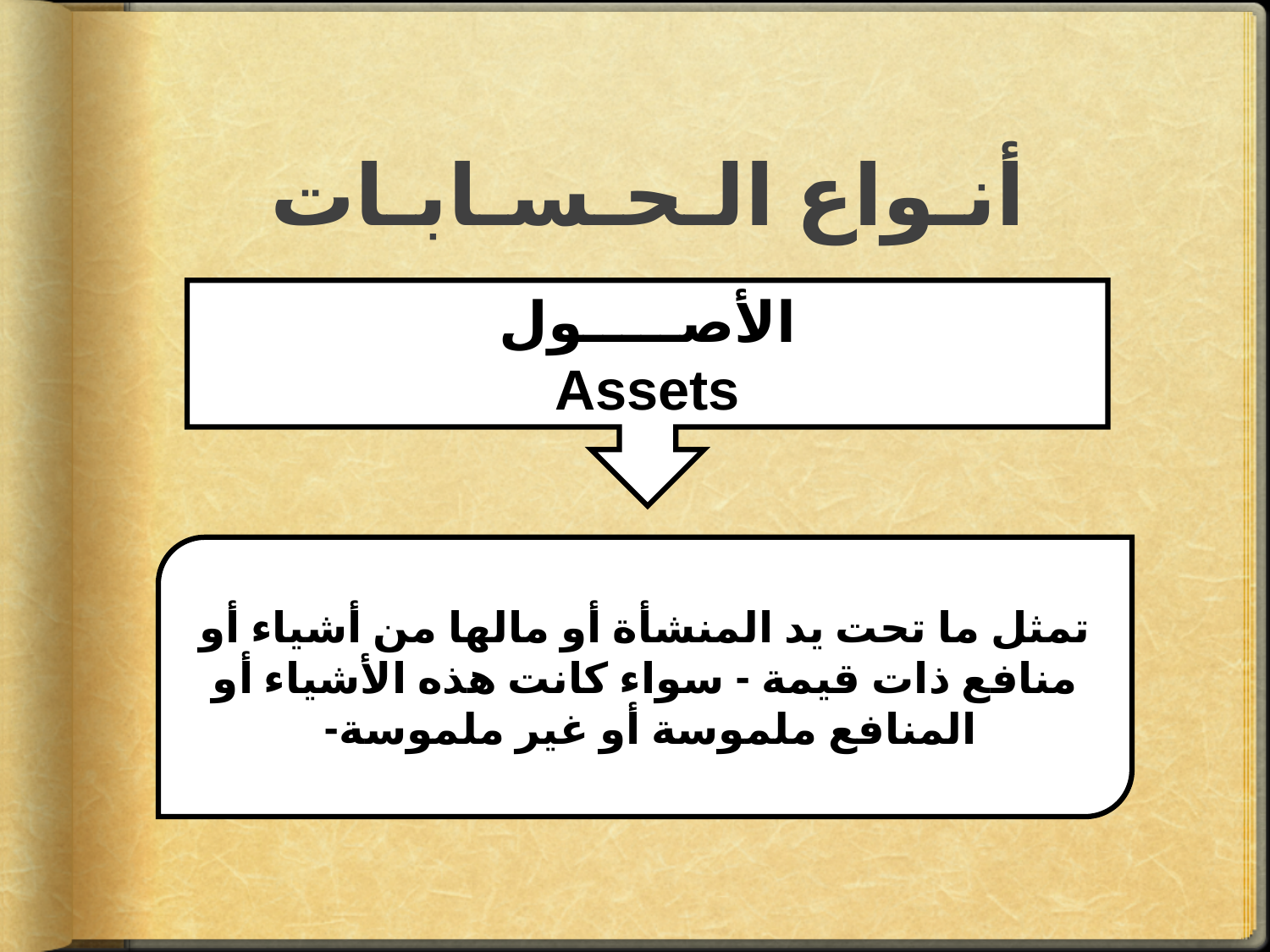

# أنـواع الـحـسـابـات

الأصـــــول
Assets

تمثل ما تحت يد المنشأة أو مالها من أشياء أو منافع ذات قيمة - سواء كانت هذه الأشياء أو المنافع ملموسة أو غير ملموسة-